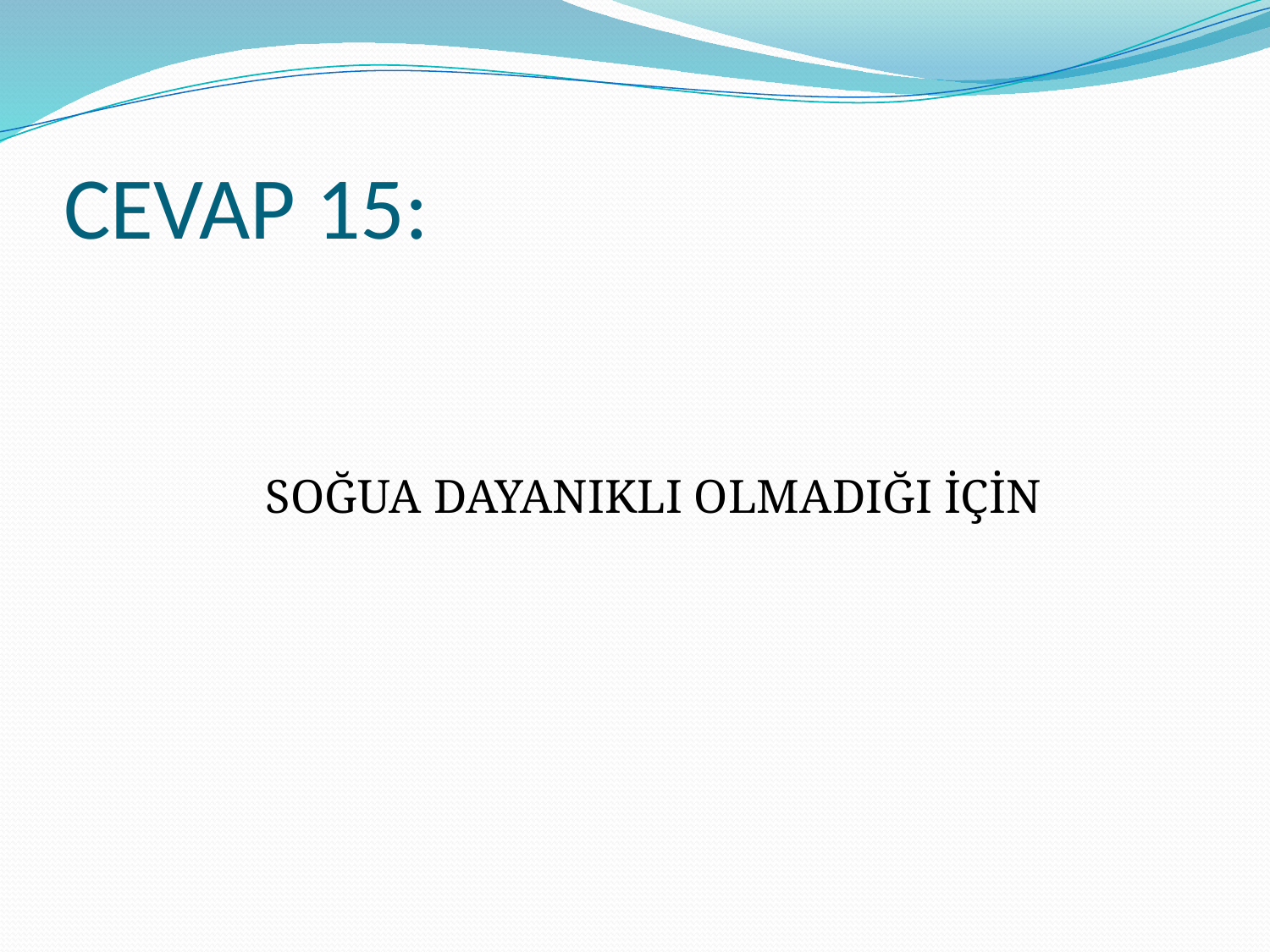

# CEVAP 15:

                SOĞUA DAYANIKLI OLMADIĞI İÇİN